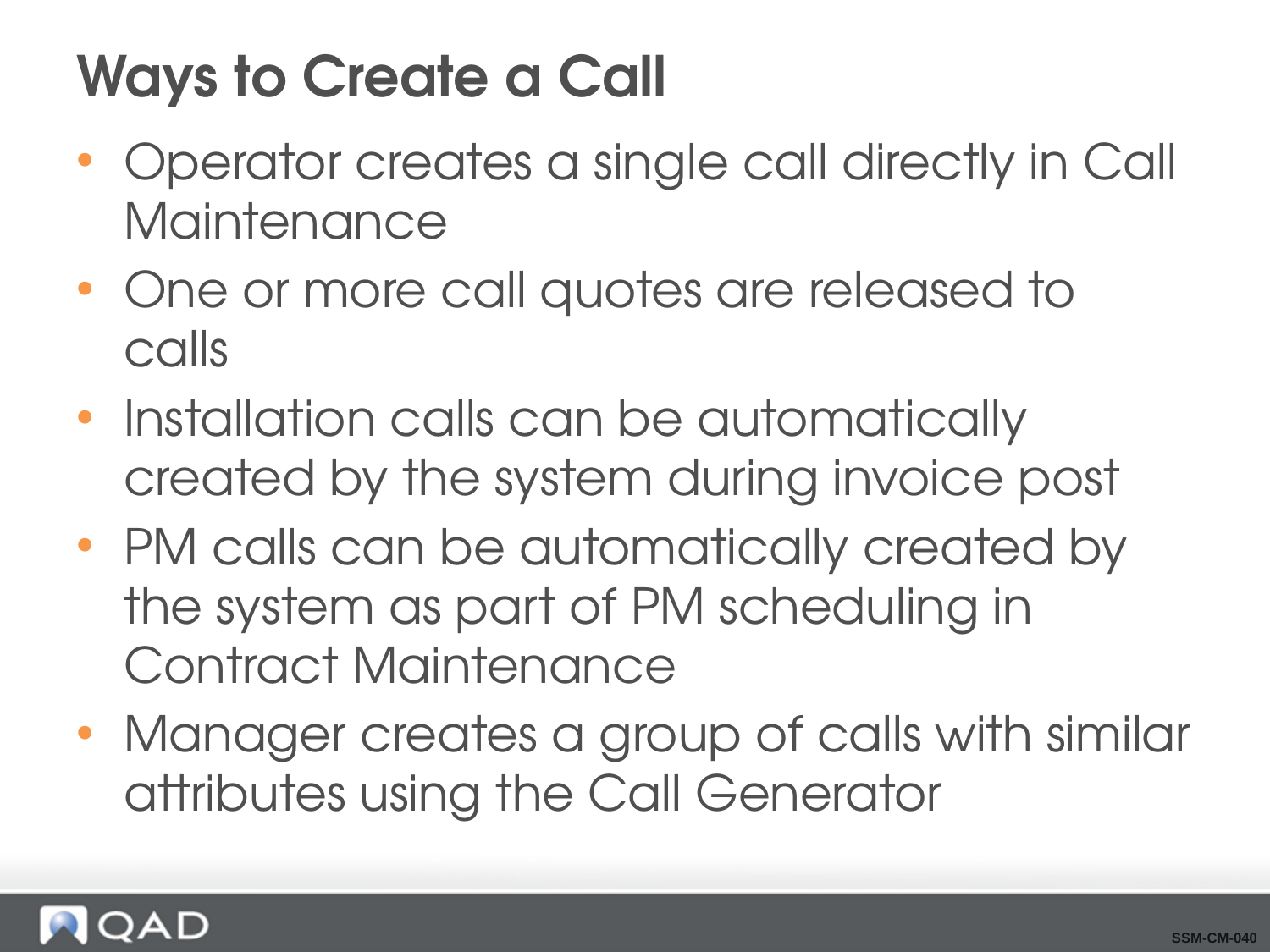

# Ways to Create a Call
Operator creates a single call directly in Call Maintenance
One or more call quotes are released to calls
Installation calls can be automatically created by the system during invoice post
PM calls can be automatically created by the system as part of PM scheduling in Contract Maintenance
Manager creates a group of calls with similar attributes using the Call Generator

SSM-CM-040